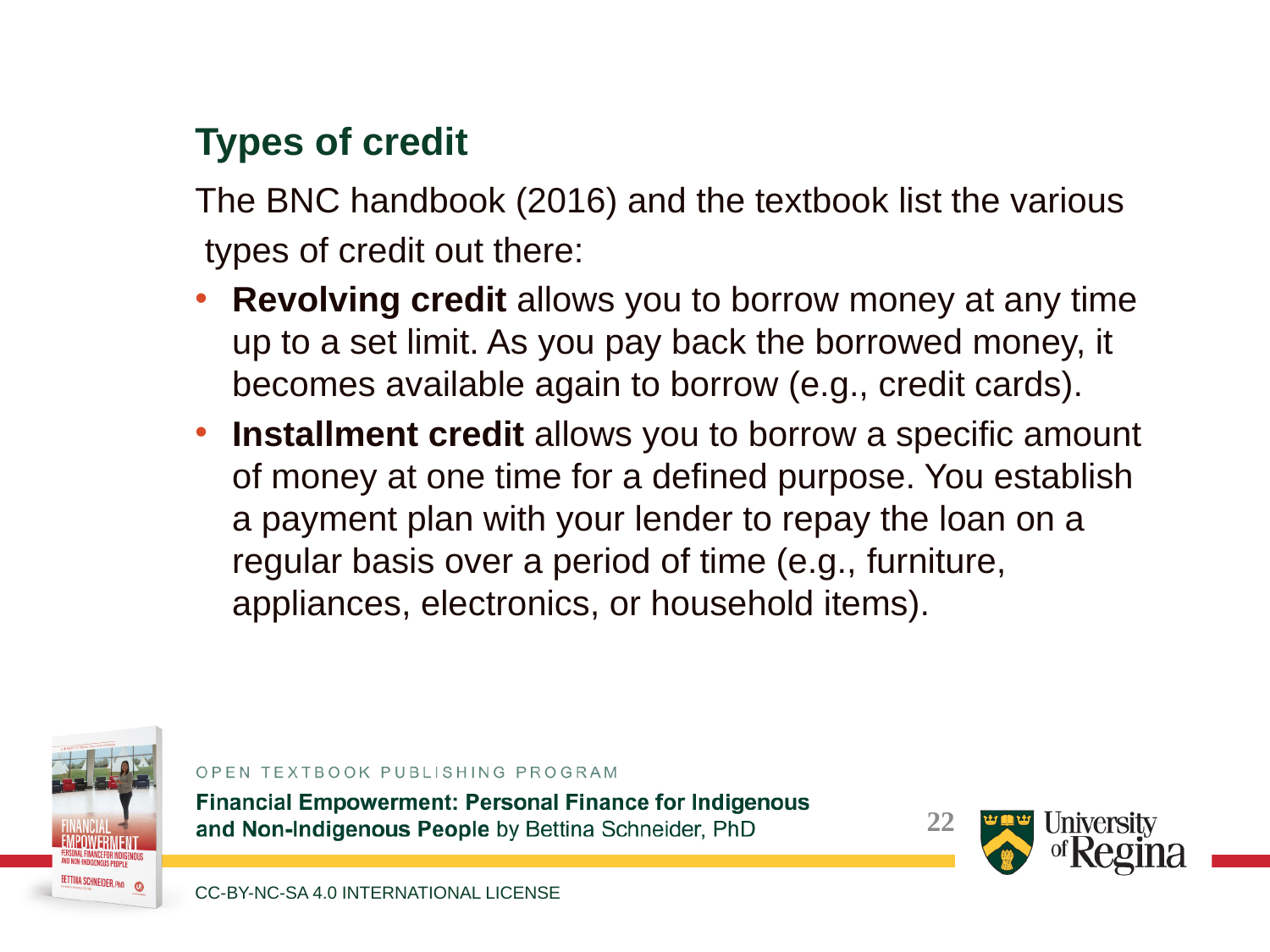

Types of credit
The BNC handbook (2016) and the textbook list the various
 types of credit out there:
Revolving credit allows you to borrow money at any time up to a set limit. As you pay back the borrowed money, it becomes available again to borrow (e.g., credit cards).
Installment credit allows you to borrow a specific amount of money at one time for a defined purpose. You establish a payment plan with your lender to repay the loan on a regular basis over a period of time (e.g., furniture,
appliances, electronics, or household items).

CC-BY-NC-SA 4.0 INTERNATIONAL LICENSE